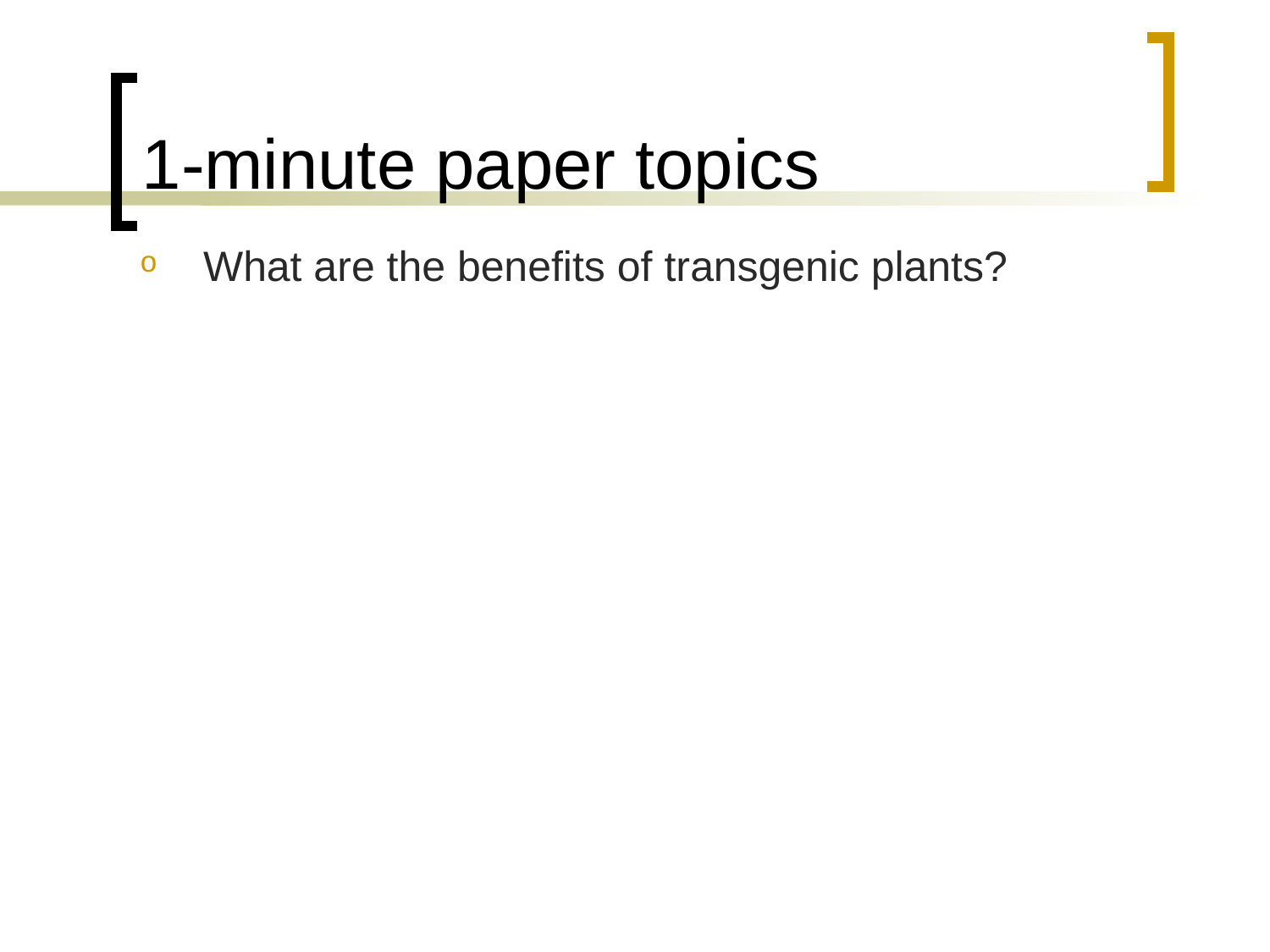

# 1-minute paper topics
What are the benefits of transgenic plants?